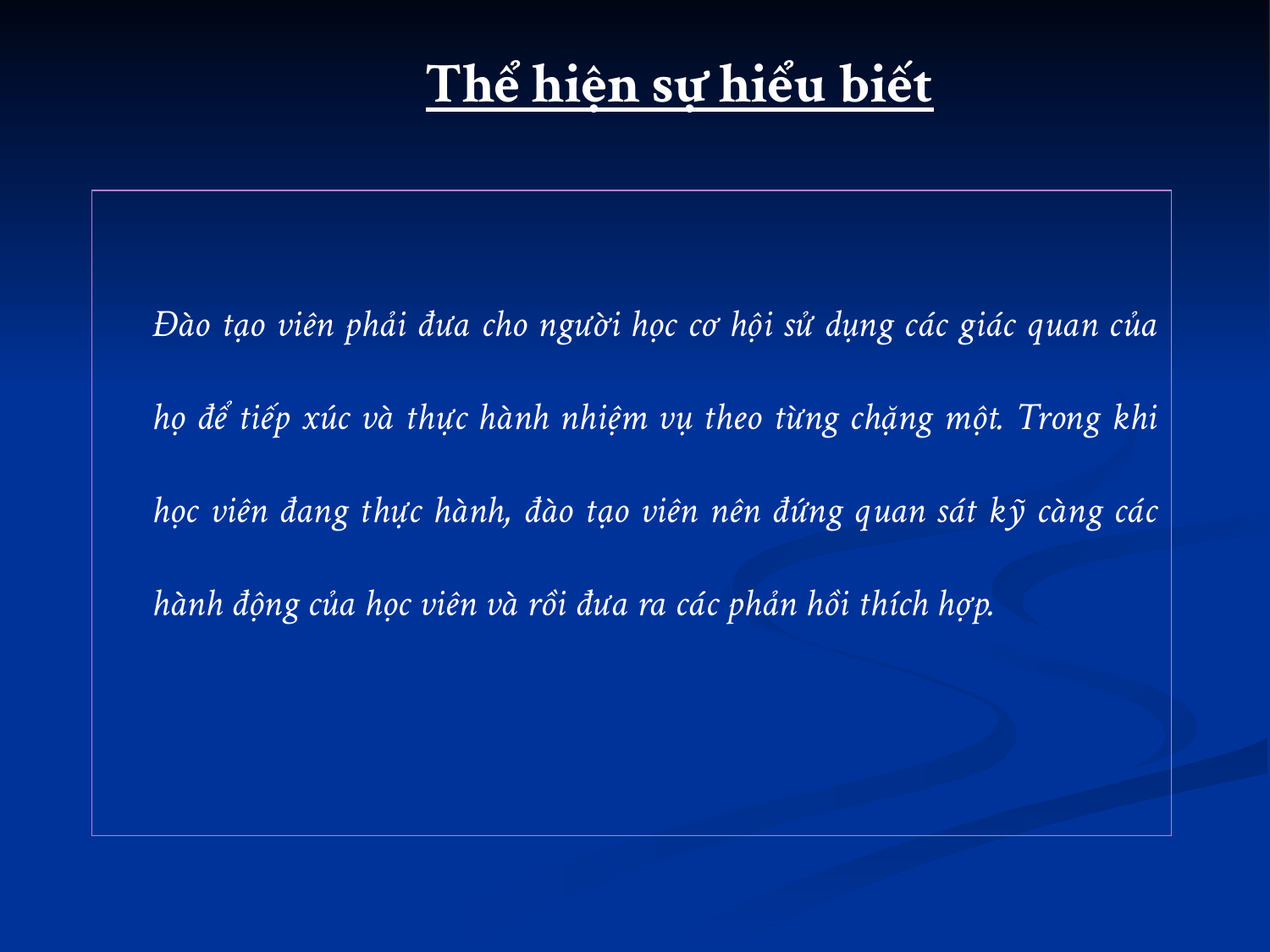

# Thể hiện sự hiểu biết

	Đào tạo viên phải đưa cho người học cơ hội sử dụng các giác quan của họ để tiếp xúc và thực hành nhiệm vụ theo từng chặng một. Trong khi học viên đang thực hành, đào tạo viên nên đứng quan sát kỹ càng các hành động của học viên và rồi đưa ra các phản hồi thích hợp.